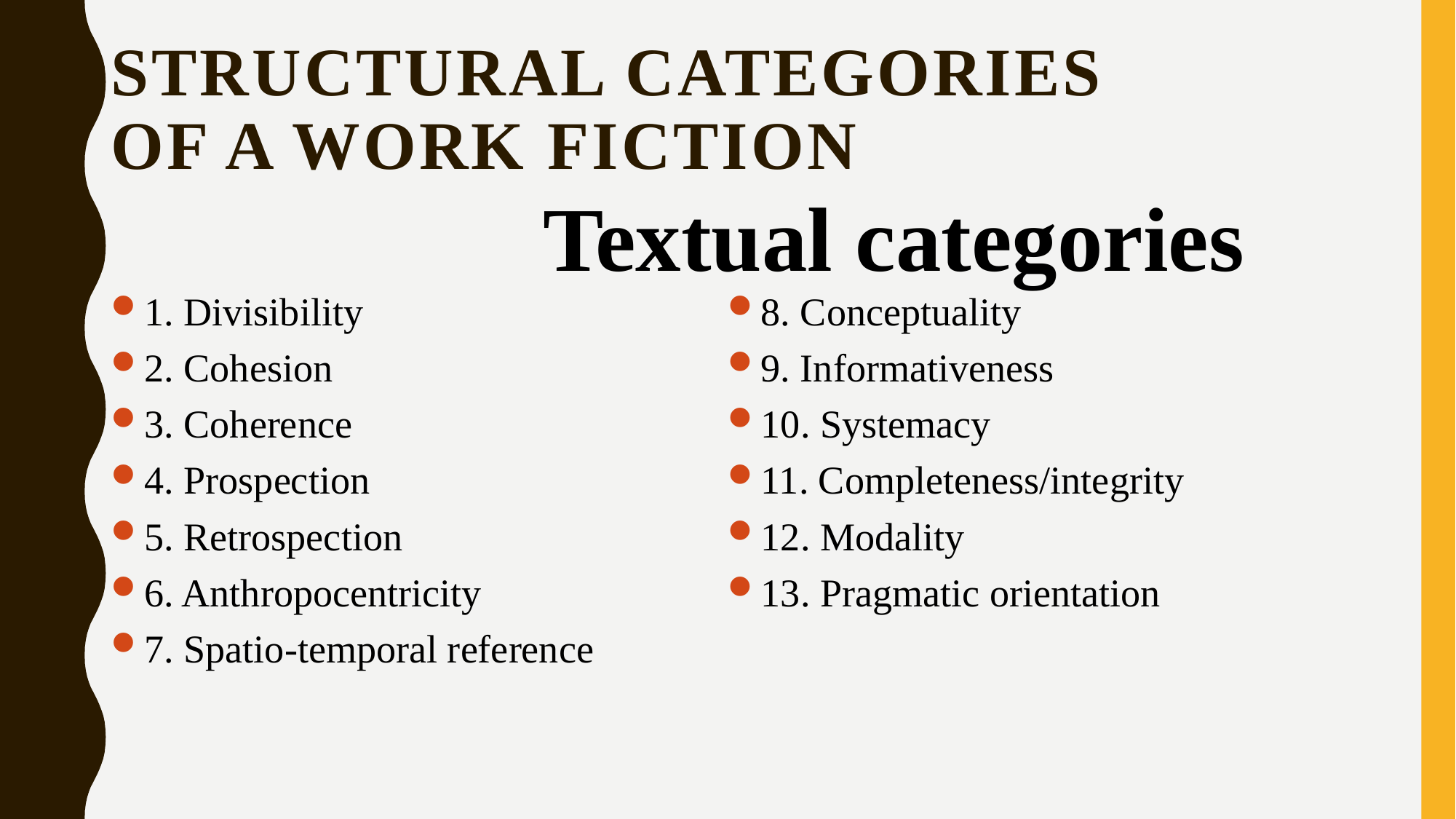

# Structural categories of a work fiction
Textual categories
1. Divisibility
2. Cohesion
3. Coherence
4. Prospection
5. Retrospection
6. Anthropocentricity
7. Spatio-temporal reference

8. Conceptuality
9. Informativeness
10. Systemacy
11. Completeness/integrity
12. Modality
13. Pragmatic orientation